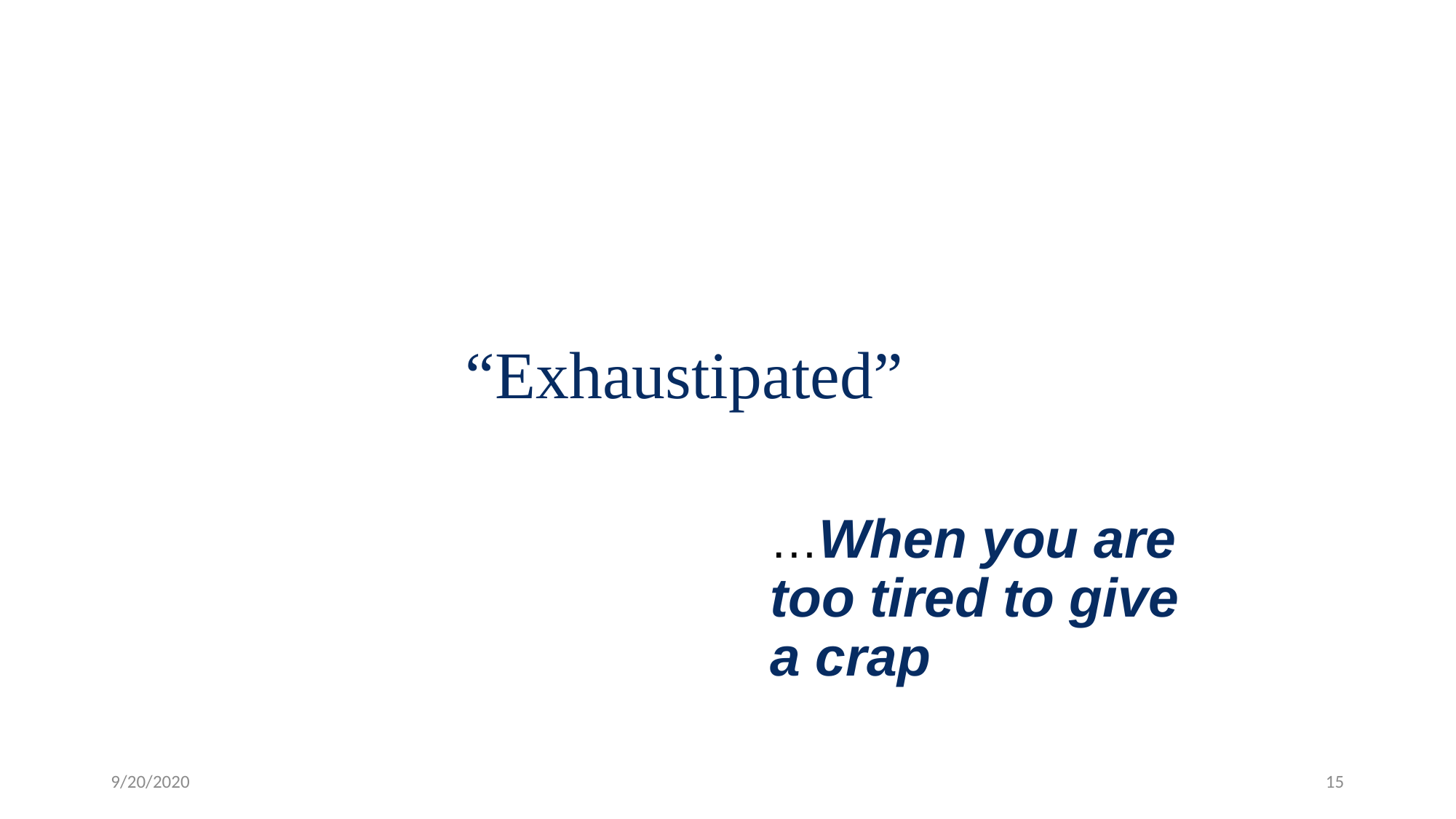

# “Exhaustipated”
…When you are too tired to give a crap
9/20/2020
15